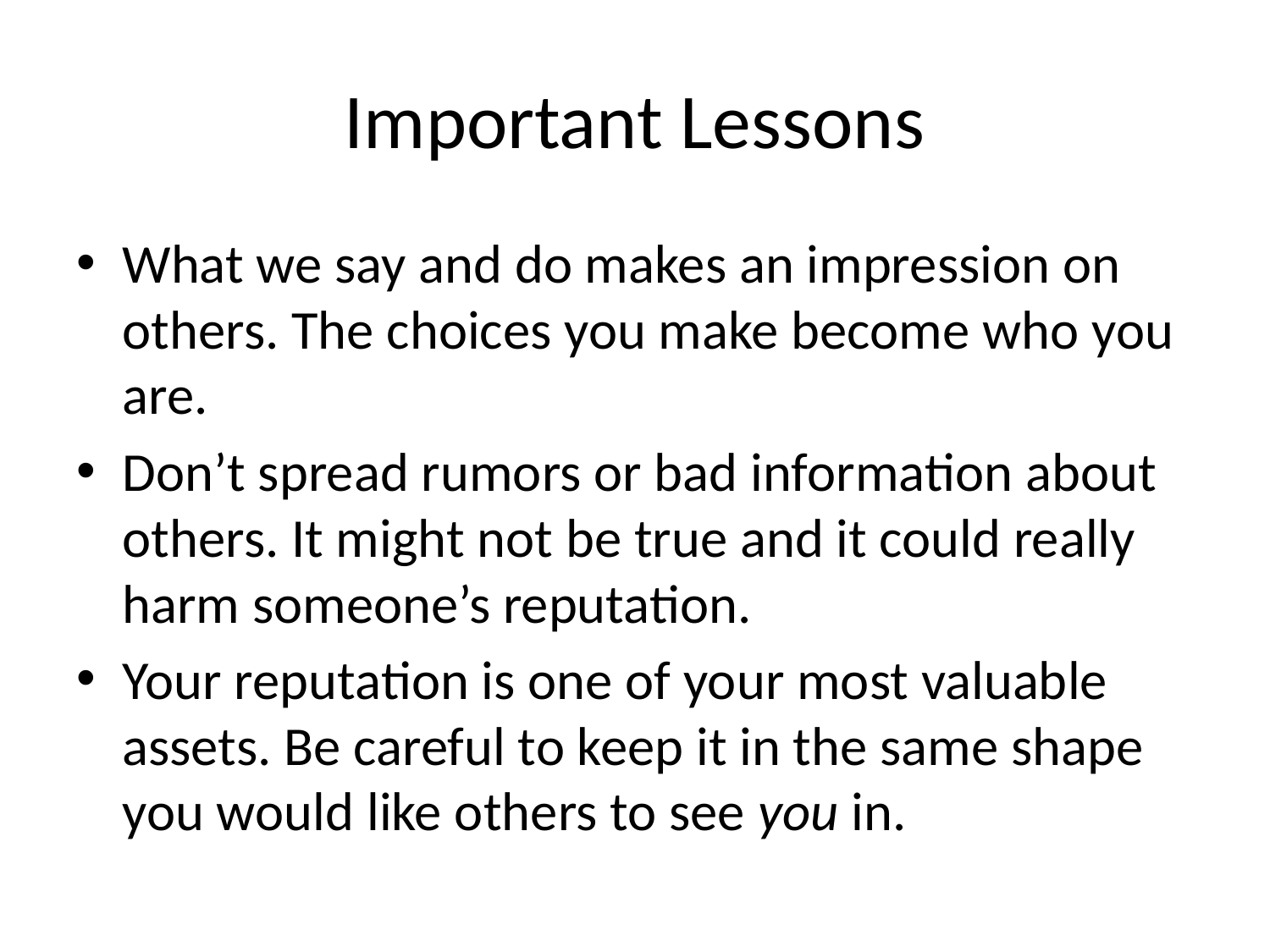

# Important Lessons
What we say and do makes an impression on others. The choices you make become who you are.
Don’t spread rumors or bad information about others. It might not be true and it could really harm someone’s reputation.
Your reputation is one of your most valuable assets. Be careful to keep it in the same shape you would like others to see you in.